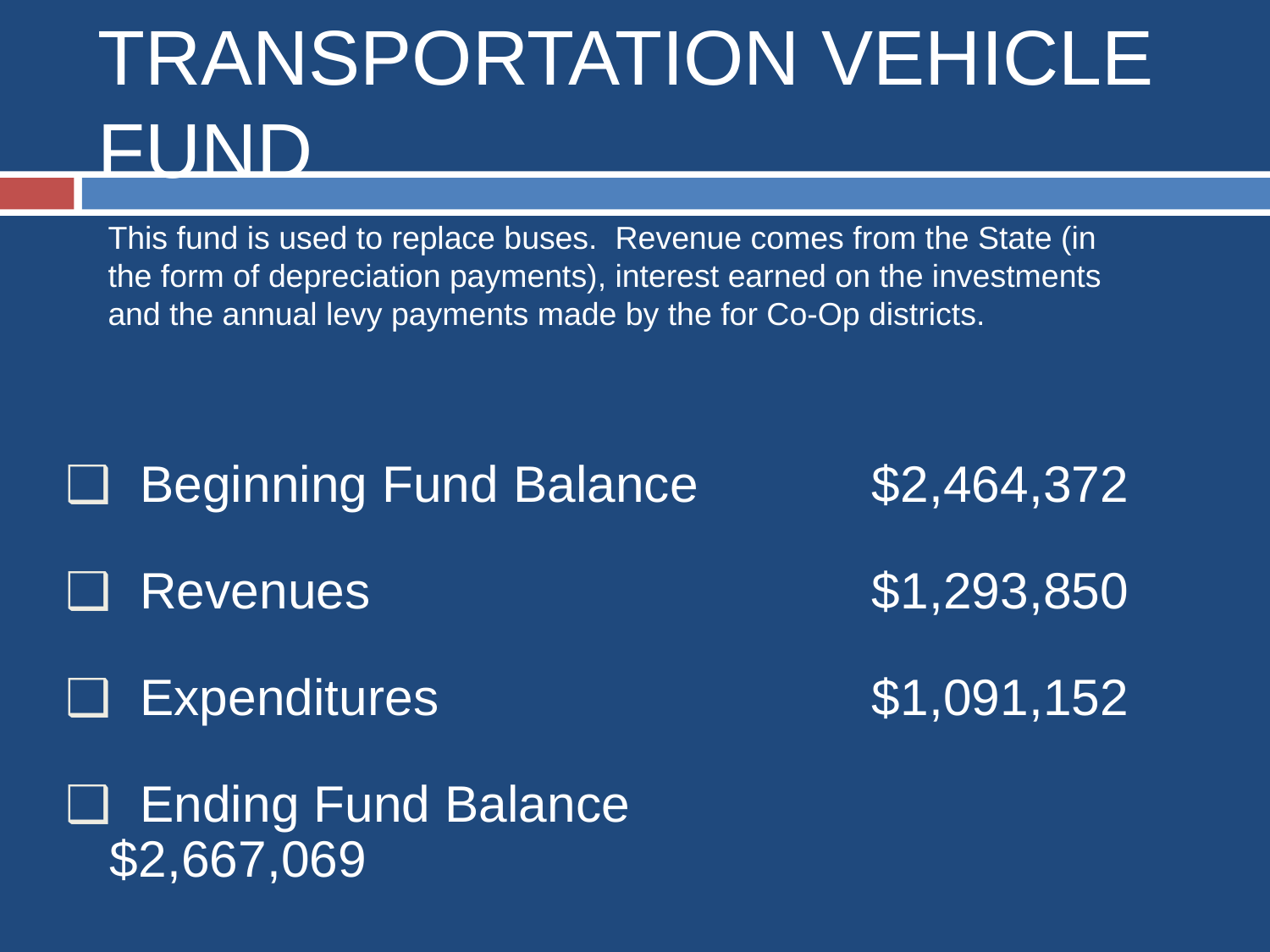

# TRANSPORTATION VEHICLE FUND
This fund is used to replace buses.  Revenue comes from the State (in the form of depreciation payments), interest earned on the investments and the annual levy payments made by the for Co-Op districts.

  Beginning Fund Balance		$2,464,372

  Revenues				$1,293,850

  Expenditures				$1,091,152

  Ending Fund Balance			$2,667,069